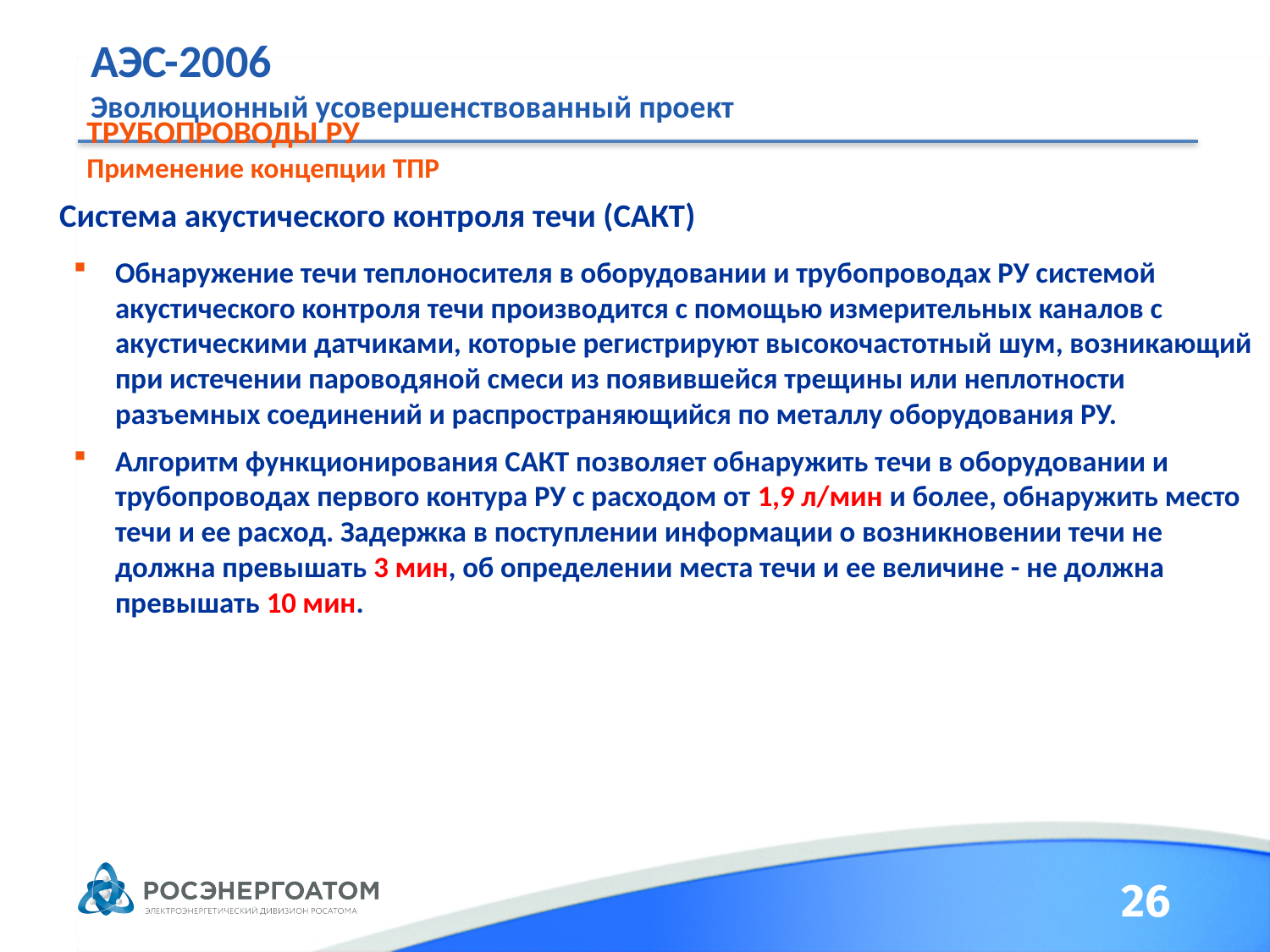

# АЭС-2006 Эволюционный усовершенствованный проект
ТРУБОПРОВОДЫ РУ
Применение концепции ТПР
Система акустического контроля течи (САКТ)
Обнаружение течи теплоносителя в оборудовании и трубопроводах РУ системой акустического контроля течи производится с помощью измерительных каналов с акустическими датчиками, которые регистрируют высокочастотный шум, возникающий при истечении пароводяной смеси из появившейся трещины или неплотности разъемных соединений и распространяющийся по металлу оборудования РУ.
Алгоритм функционирования САКТ позволяет обнаружить течи в оборудовании и трубопроводах первого контура РУ с расходом от 1,9 л/мин и более, обнаружить место течи и ее расход. Задержка в поступлении информации о возникновении течи не должна превышать 3 мин, об определении места течи и ее величине - не должна превышать 10 мин.